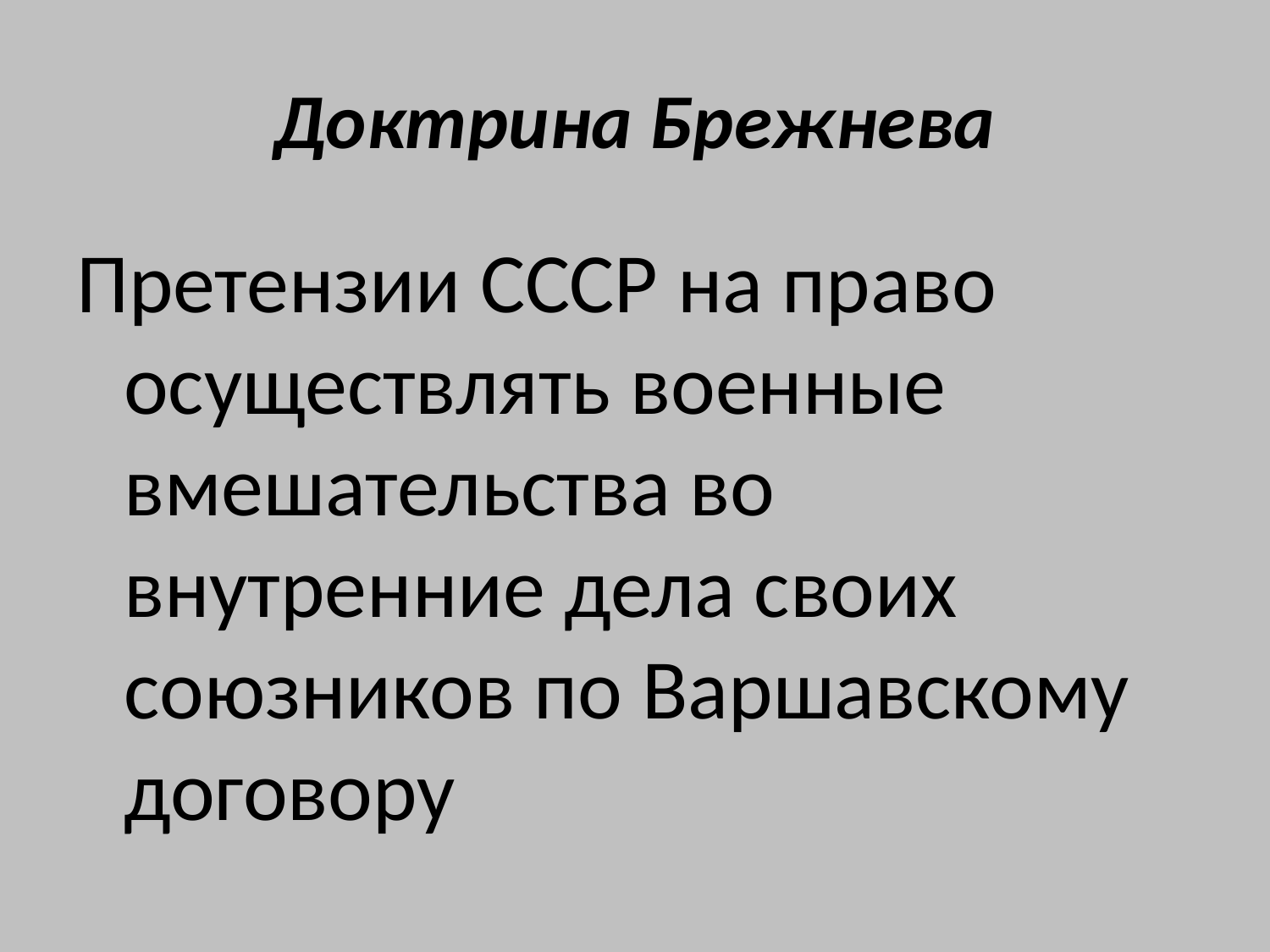

# Доктрина Брежнева
Претензии СССР на право осуществлять военные вмешательства во внутренние дела своих союзников по Варшавскому договору